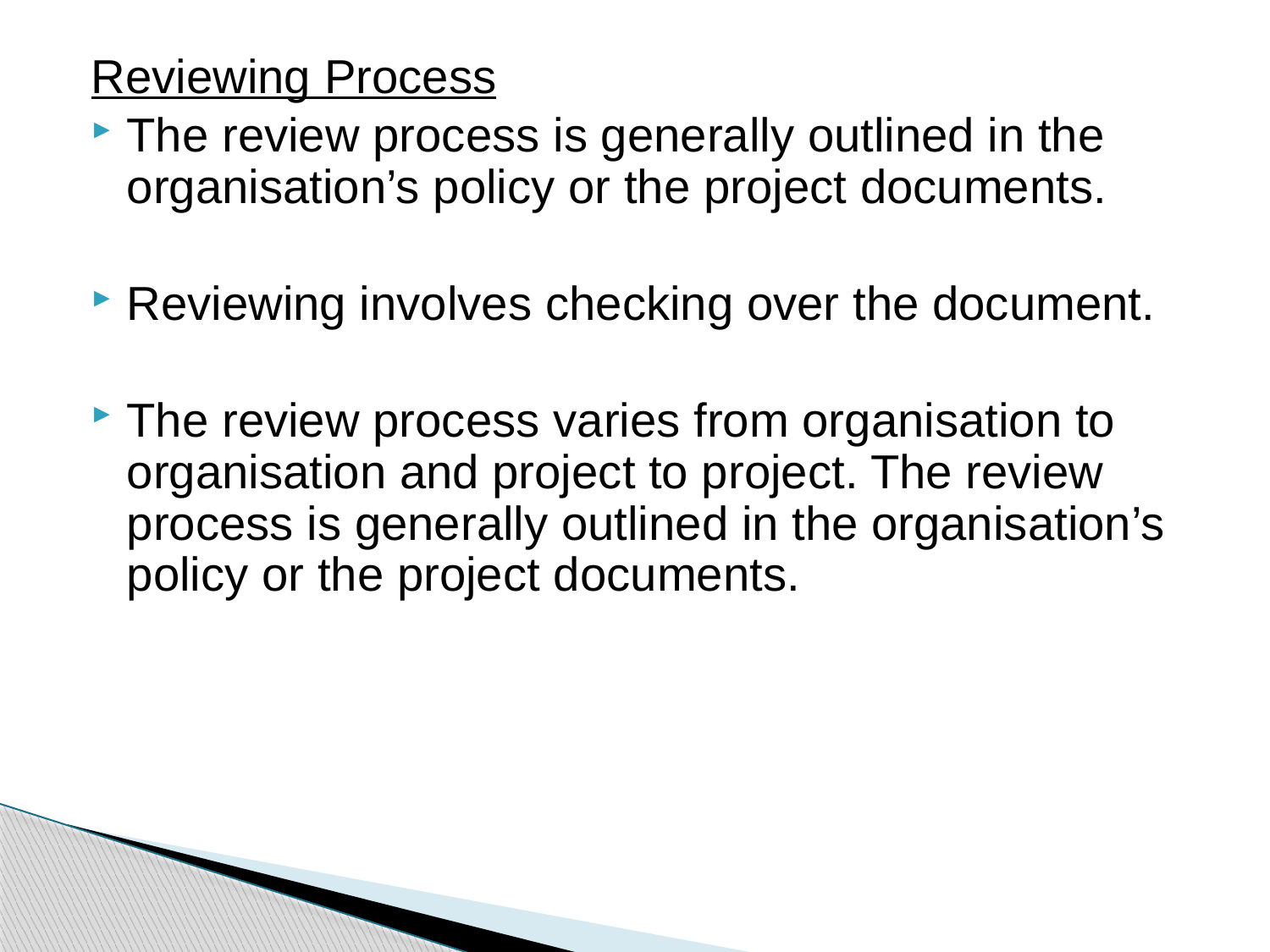

Reviewing Process
The review process is generally outlined in the organisation’s policy or the project documents.

Reviewing involves checking over the document.

The review process varies from organisation to organisation and project to project. The review process is generally outlined in the organisation’s policy or the project documents.